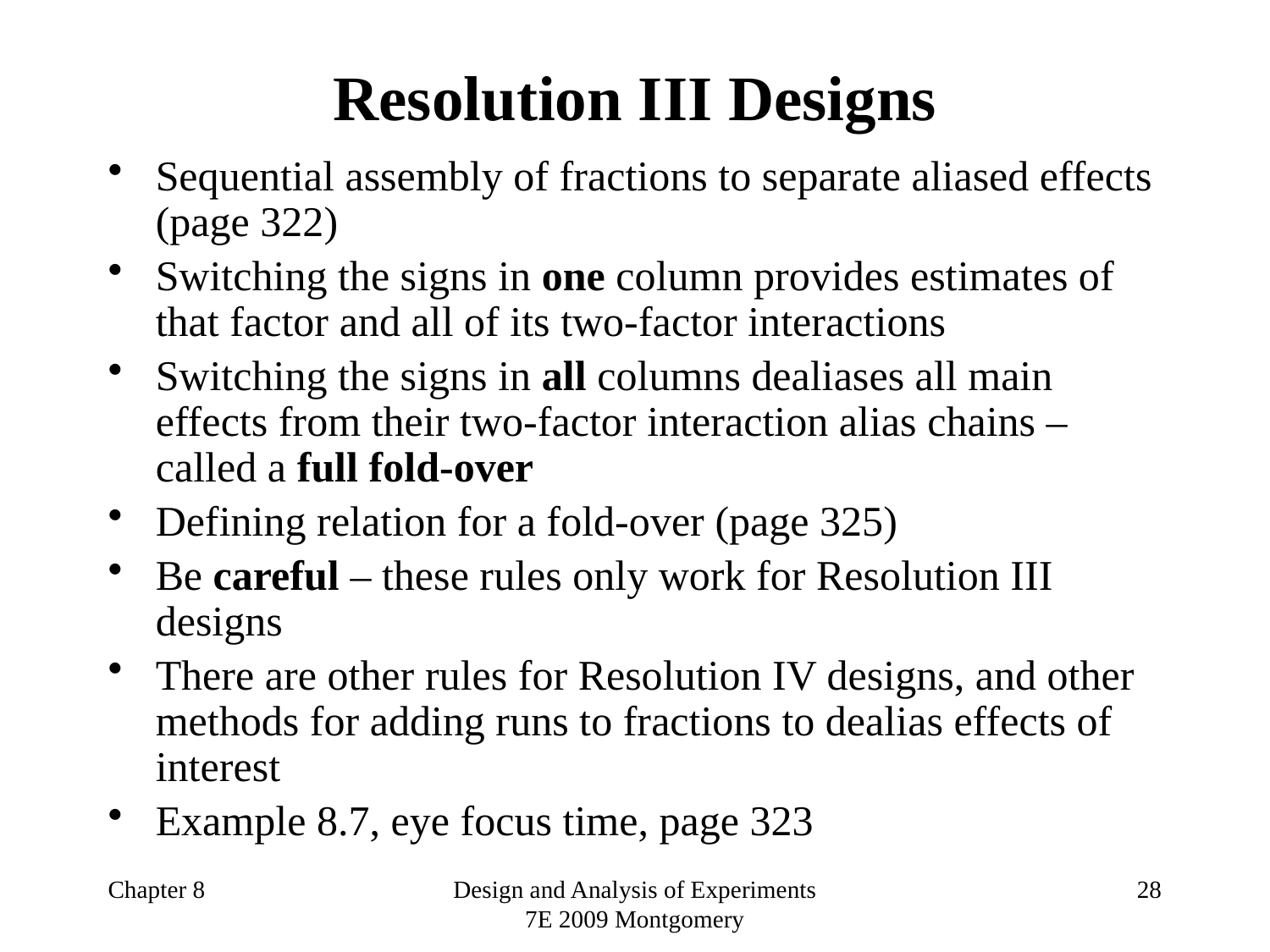

# Resolution III Designs
Sequential assembly of fractions to separate aliased effects (page 322)
Switching the signs in one column provides estimates of that factor and all of its two-factor interactions
Switching the signs in all columns dealiases all main effects from their two-factor interaction alias chains – called a full fold-over
Defining relation for a fold-over (page 325)
Be careful – these rules only work for Resolution III designs
There are other rules for Resolution IV designs, and other methods for adding runs to fractions to dealias effects of interest
Example 8.7, eye focus time, page 323

Chapter 8
Design and Analysis of Experiments 7E 2009 Montgomery
28